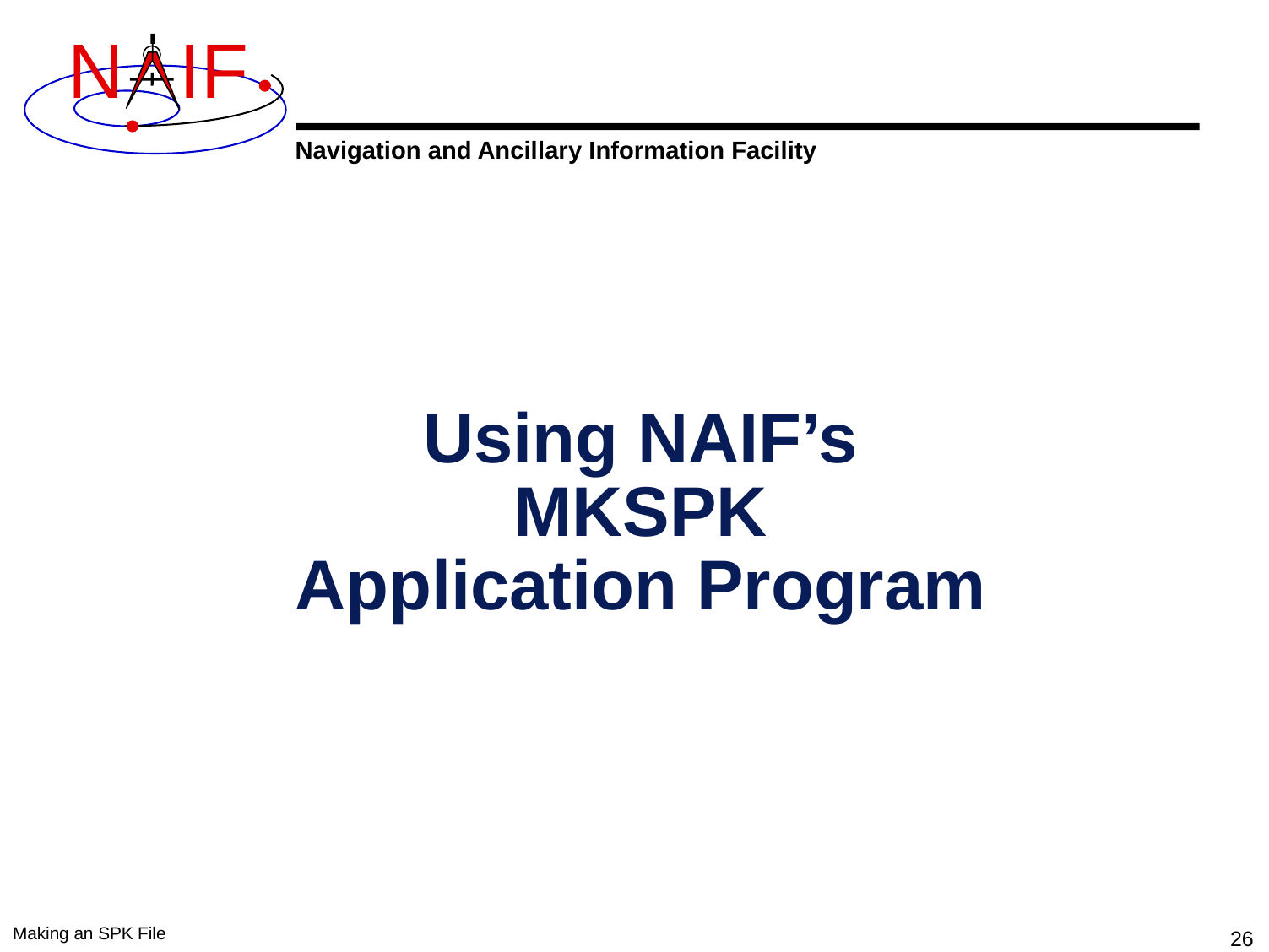

# Using NAIF’s MKSPK Application Program
Making an SPK File
26